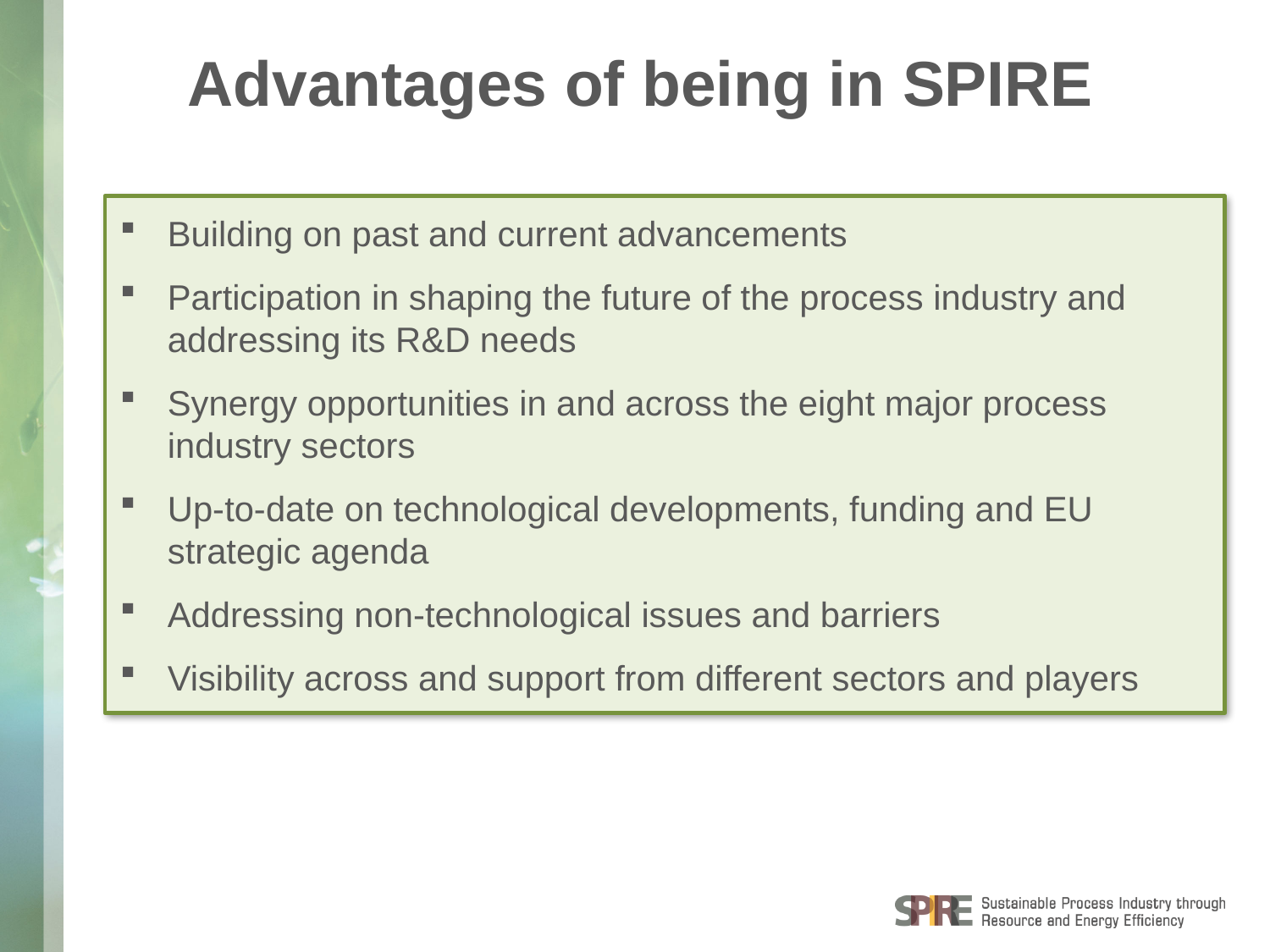

Advantages of being in SPIRE
Building on past and current advancements
Participation in shaping the future of the process industry and addressing its R&D needs
Synergy opportunities in and across the eight major process industry sectors
Up-to-date on technological developments, funding and EU strategic agenda
Addressing non-technological issues and barriers
Visibility across and support from different sectors and players